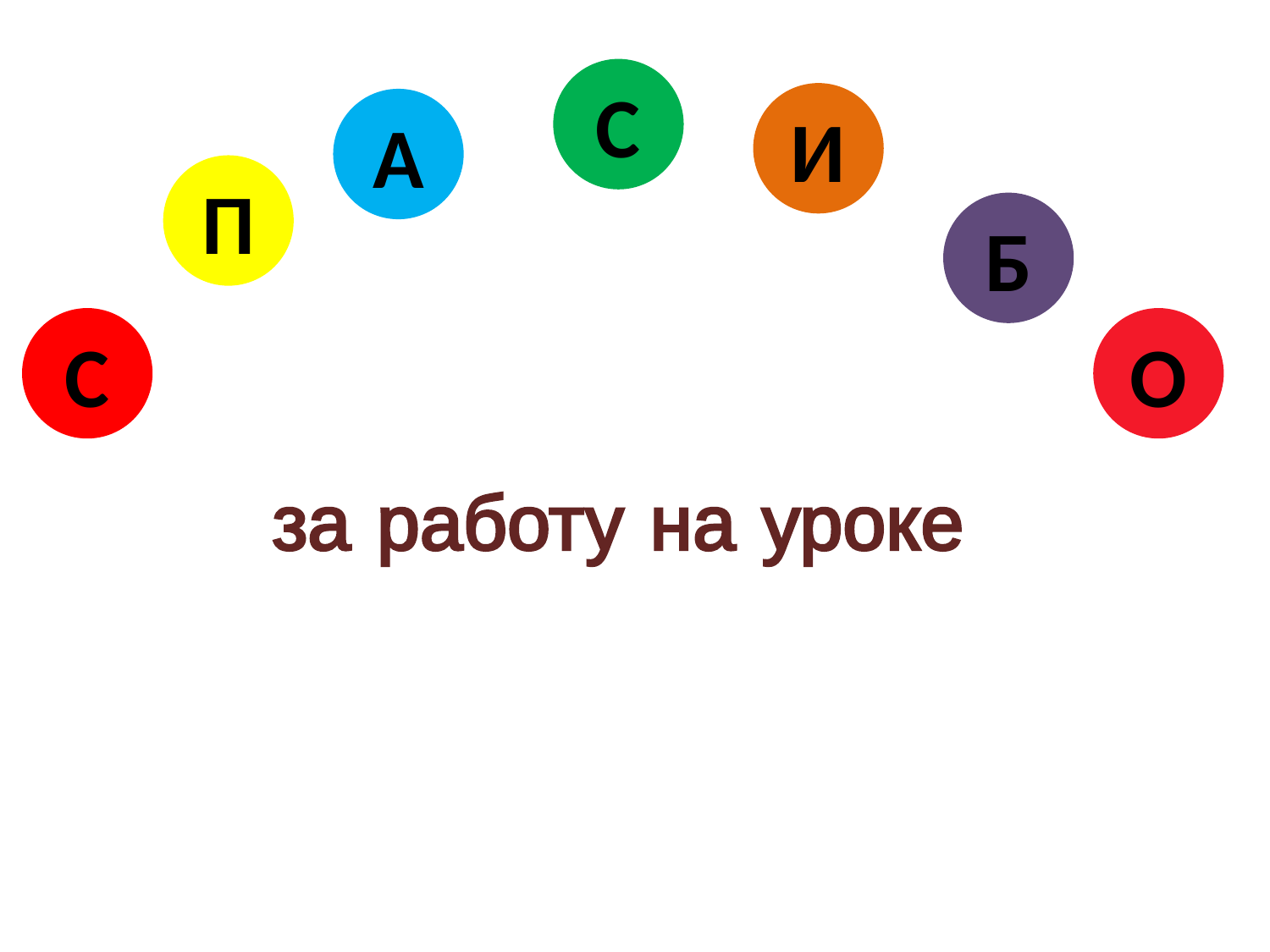

С
И
А
П
Б
С
О
за работу на уроке